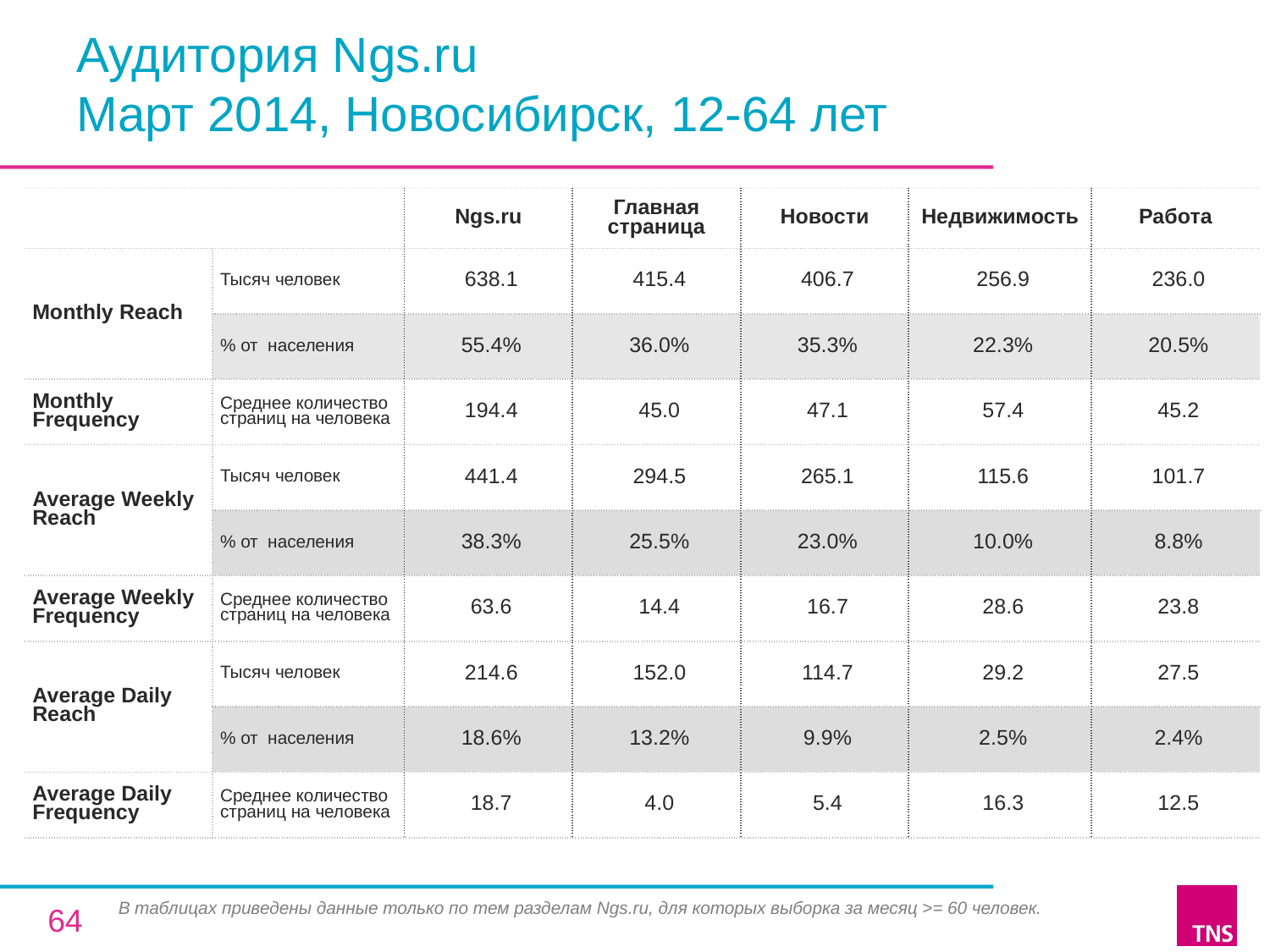

# Аудитория Ngs.ru Март 2014, Новосибирск, 12-64 лет
|  |  | Ngs.ru | Главная страница | Новости | Недвижимость | Работа |
| --- | --- | --- | --- | --- | --- | --- |
| Monthly Reach | Тысяч человек | 638.1 | 415.4 | 406.7 | 256.9 | 236.0 |
|  | % от населения | 55.4% | 36.0% | 35.3% | 22.3% | 20.5% |
| Monthly Frequency | Среднее количество страниц на человека | 194.4 | 45.0 | 47.1 | 57.4 | 45.2 |
| Average Weekly Reach | Тысяч человек | 441.4 | 294.5 | 265.1 | 115.6 | 101.7 |
|  | % от населения | 38.3% | 25.5% | 23.0% | 10.0% | 8.8% |
| Average Weekly Frequency | Среднее количество страниц на человека | 63.6 | 14.4 | 16.7 | 28.6 | 23.8 |
| Average Daily Reach | Тысяч человек | 214.6 | 152.0 | 114.7 | 29.2 | 27.5 |
|  | % от населения | 18.6% | 13.2% | 9.9% | 2.5% | 2.4% |
| Average Daily Frequency | Среднее количество страниц на человека | 18.7 | 4.0 | 5.4 | 16.3 | 12.5 |
В таблицах приведены данные только по тем разделам Ngs.ru, для которых выборка за месяц >= 60 человек.
64